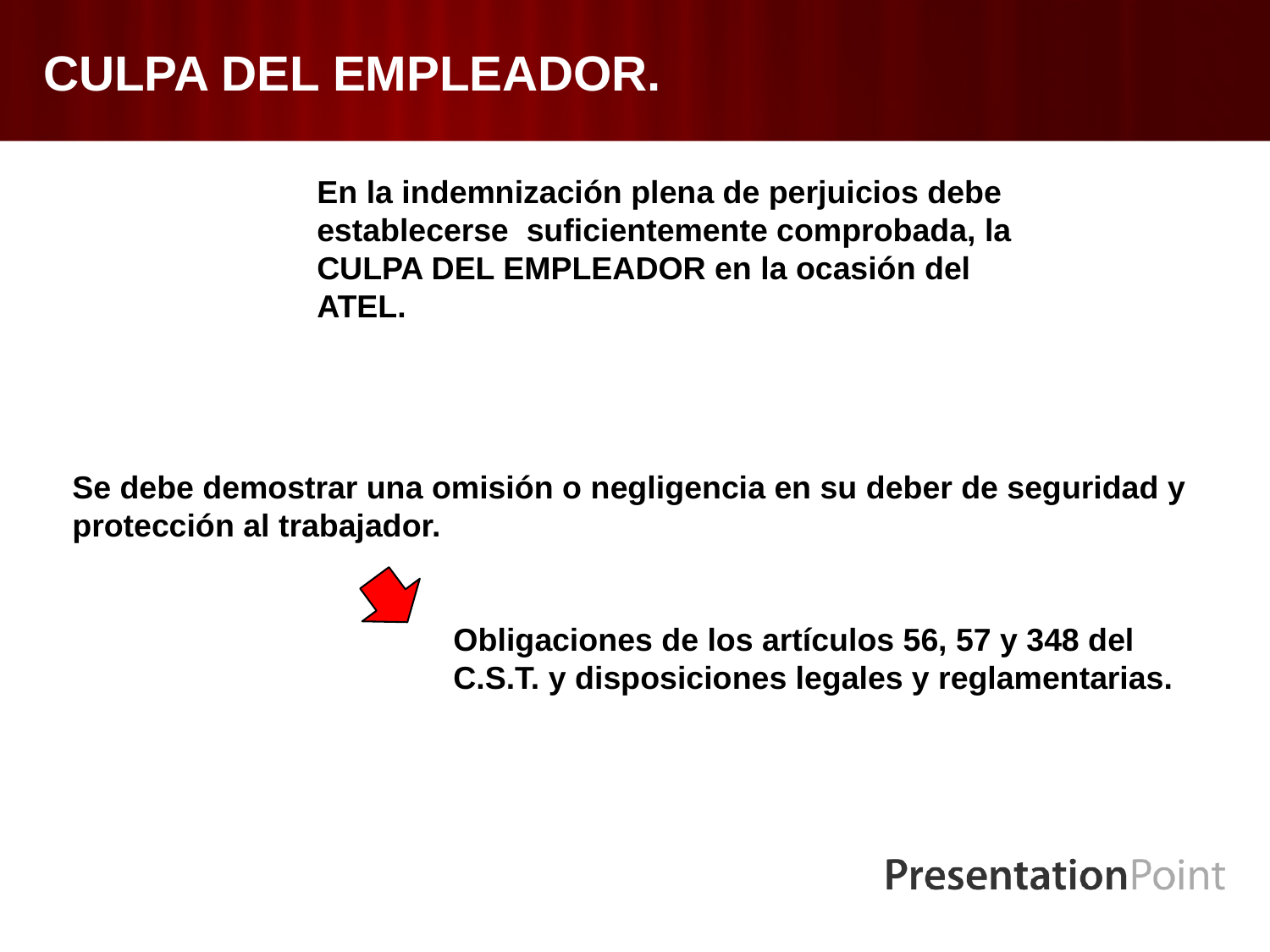

# CULPA DEL EMPLEADOR.
En la indemnización plena de perjuicios debe establecerse  suficientemente comprobada, la CULPA DEL EMPLEADOR en la ocasión del ATEL.
Se debe demostrar una omisión o negligencia en su deber de seguridad y protección al trabajador.

			Obligaciones de los artículos 56, 57 y 348 del 			C.S.T. y disposiciones legales y reglamentarias.